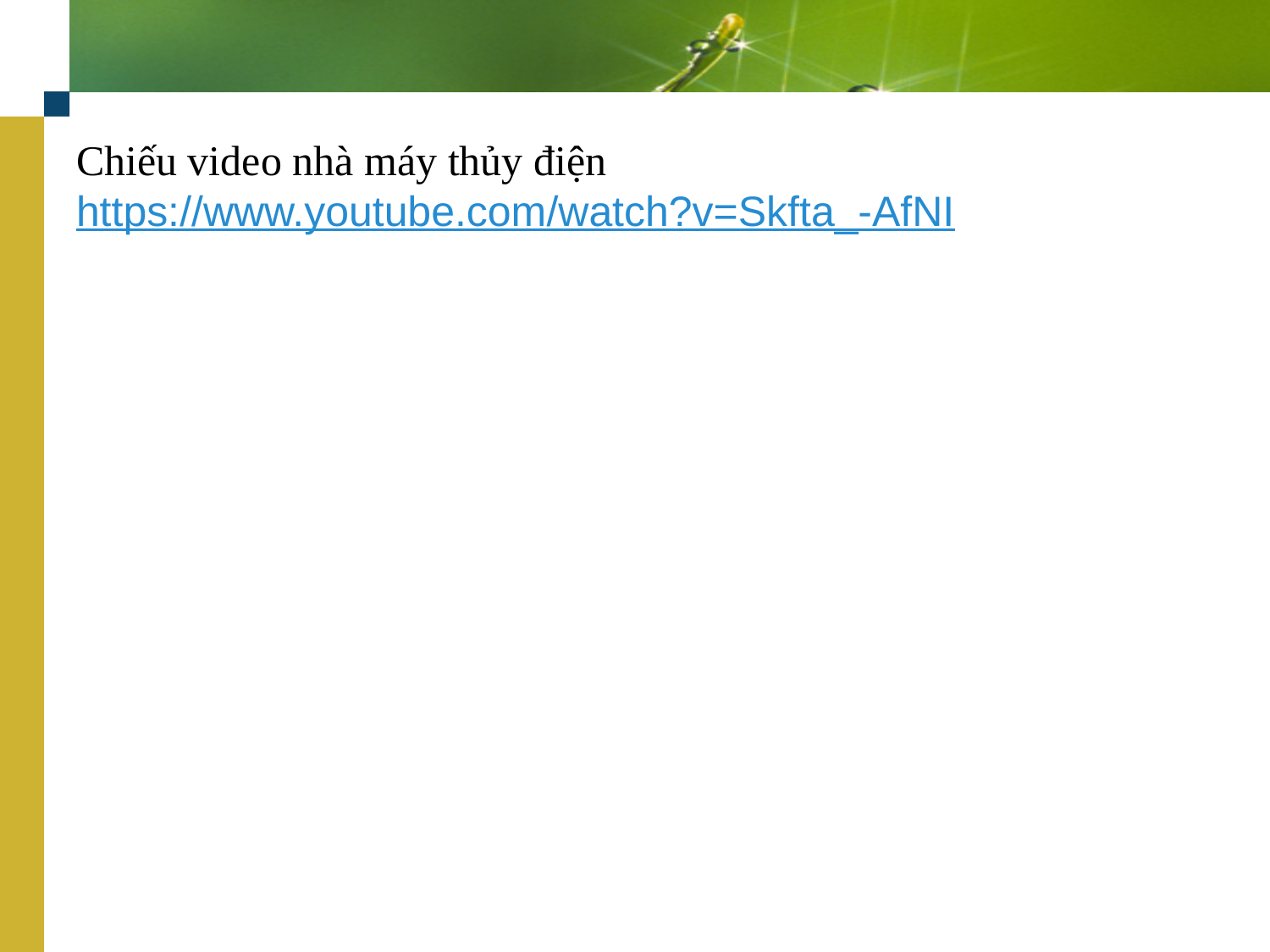

Chiếu video nhà máy thủy điện
https://www.youtube.com/watch?v=Skfta_-AfNI